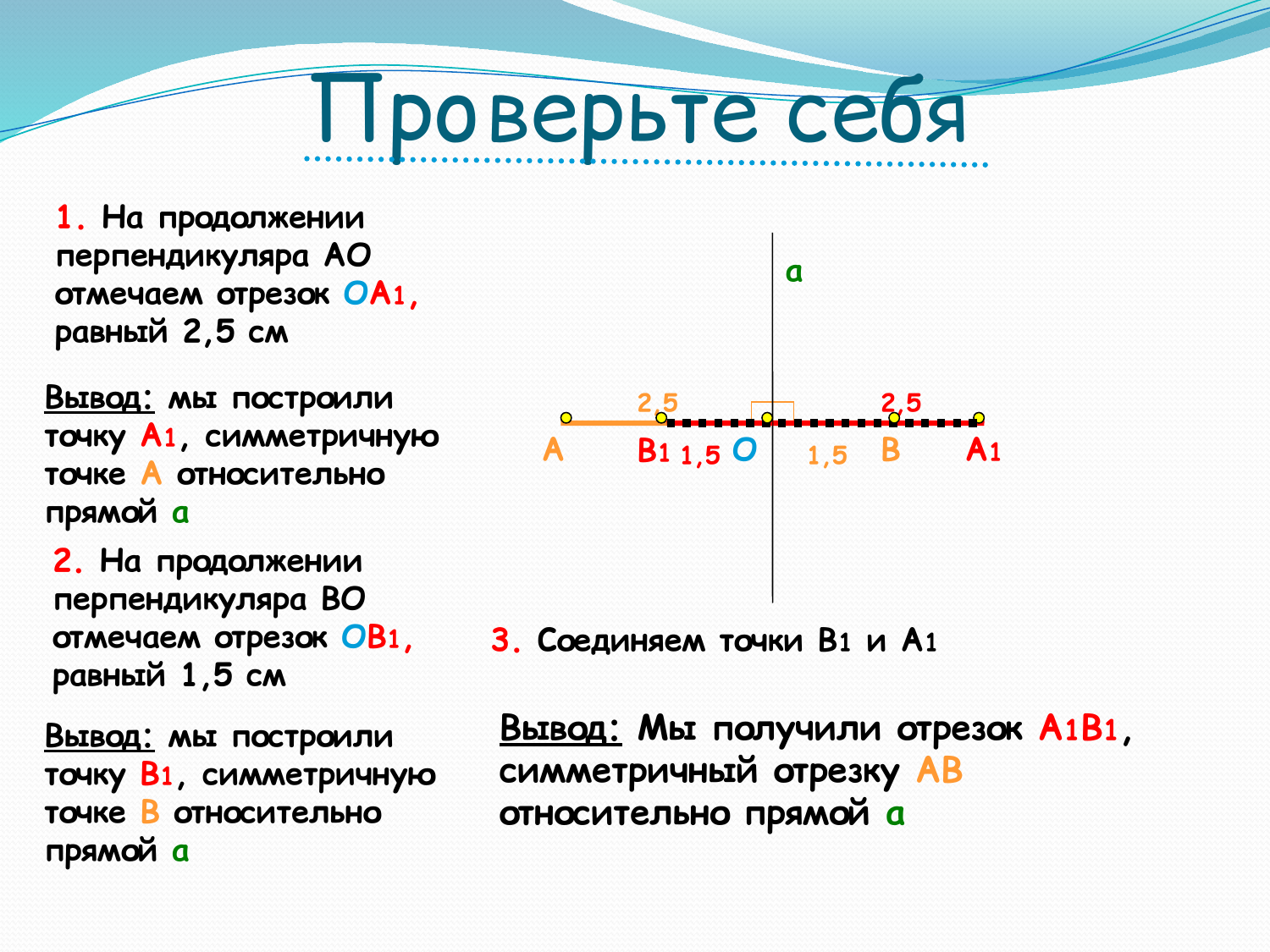

# Проверьте себя

1. На продолжении перпендикуляра АО отмечаем отрезок ОА1, равный 2,5 см

а
Вывод: мы построили точку А1, симметричную точке А относительно прямой а
2,5
2,5

А

О

В
А1
В1
1,5
1,5
2. На продолжении перпендикуляра ВО отмечаем отрезок ОВ1, равный 1,5 см
3. Соединяем точки В1 и А1
Вывод: Мы получили отрезок А1В1, симметричный отрезку АВ относительно прямой а
Вывод: мы построили точку В1, симметричную точке В относительно прямой а